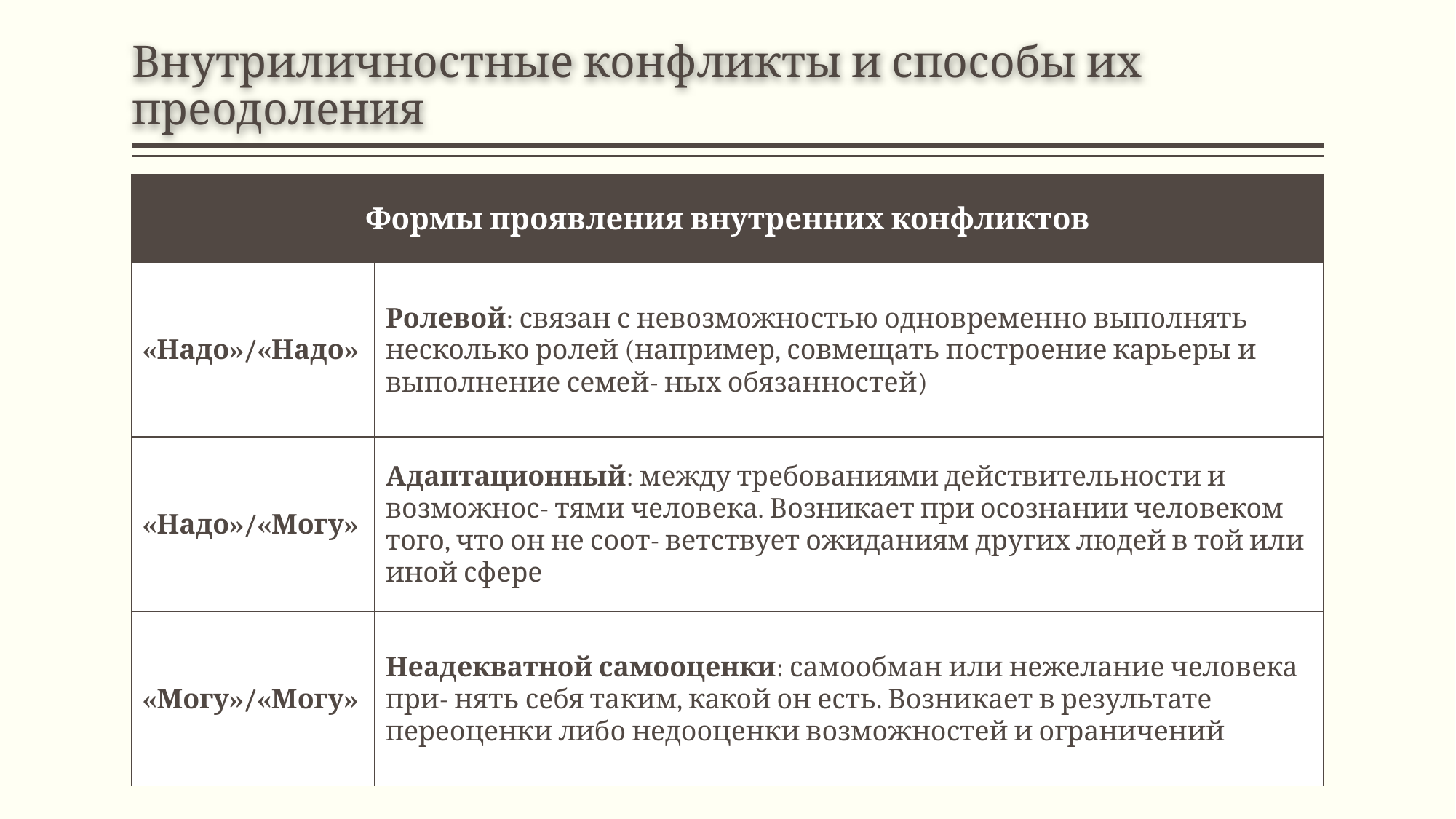

# Внутриличностные конфликты и способы их преодоления
| Формы проявления внутренних конфликтов |  |
| --- | --- |
| «Надо»/«Надо» | Ролевой: связан с невозможностью одновременно выполнять несколько ролей (например, совмещать построение карьеры и выполнение семей- ных обязанностей) |
| «Надо»/«Могу» | Адаптационный: между требованиями действительности и возможнос- тями человека. Возникает при осознании человеком того, что он не соот- ветствует ожиданиям других людей в той или иной сфере |
| «Могу»/«Могу» | Неадекватной самооценки: самообман или нежелание человека при- нять себя таким, какой он есть. Возникает в результате переоценки либо недооценки возможностей и ограничений |